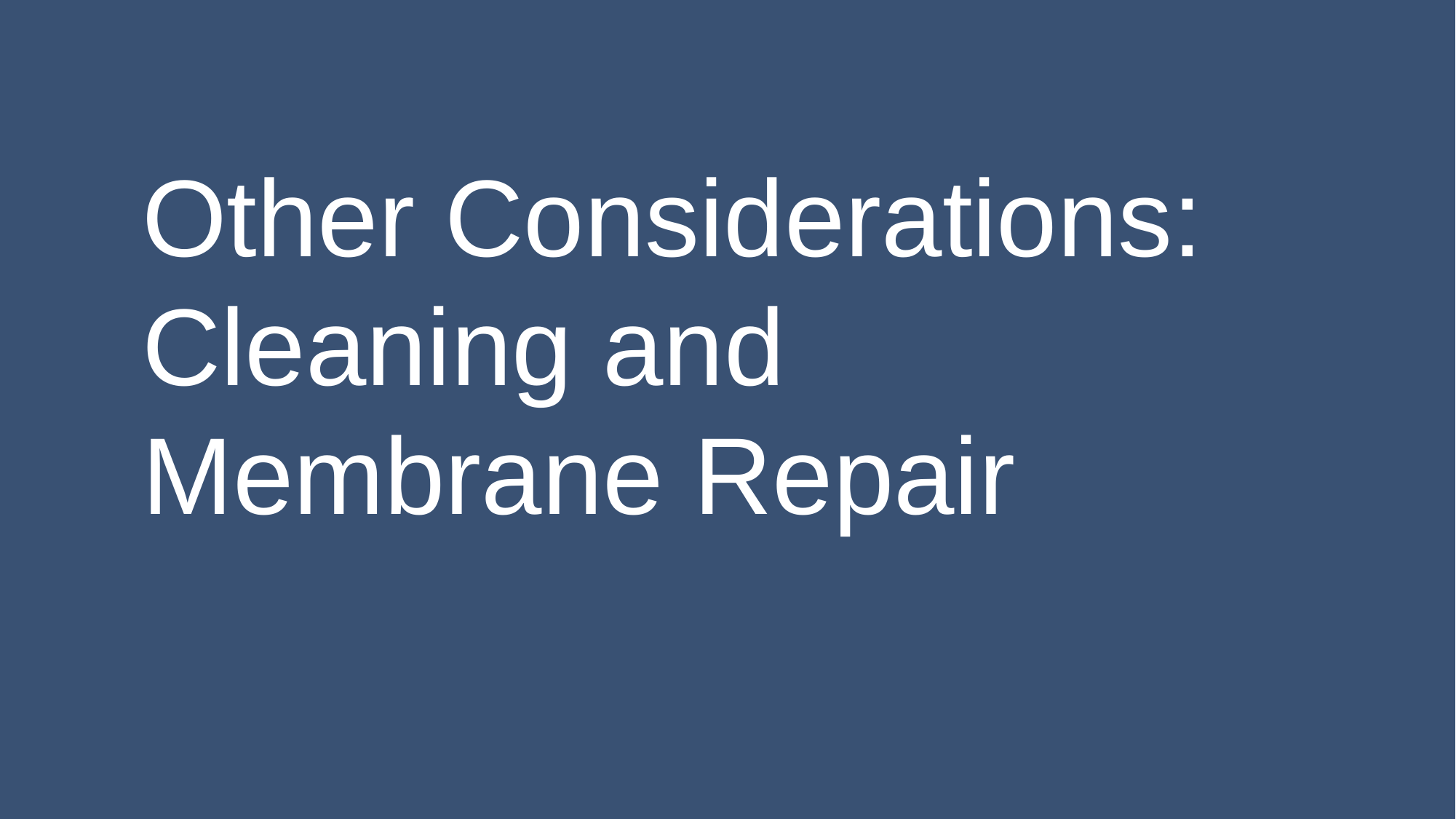

# Other Considerations: Cleaning and Membrane Repair